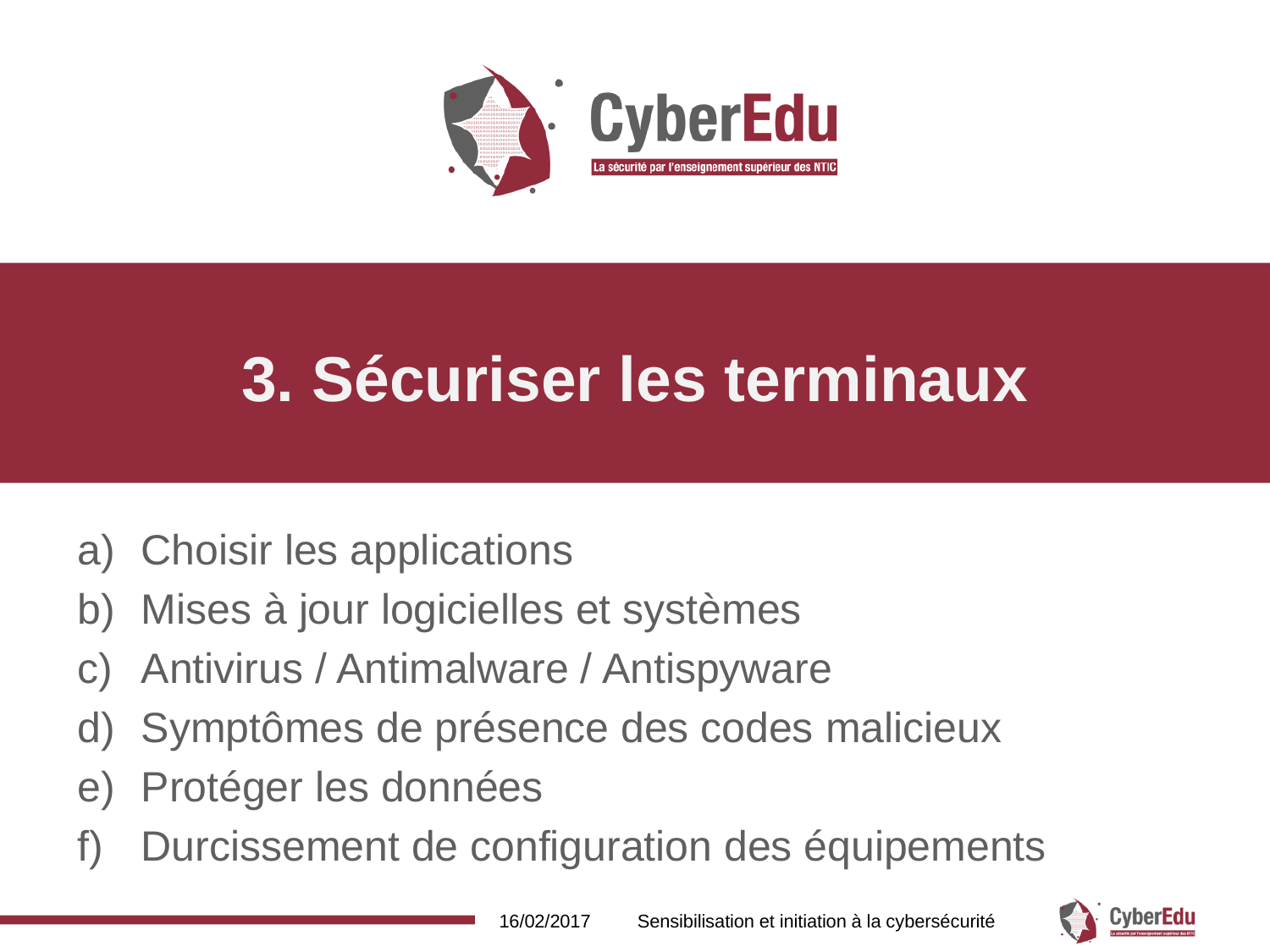

# 3. Sécuriser les terminaux
Choisir les applications
Mises à jour logicielles et systèmes
Antivirus / Antimalware / Antispyware
Symptômes de présence des codes malicieux
Protéger les données
Durcissement de configuration des équipements
16/02/2017
Sensibilisation et initiation à la cybersécurité